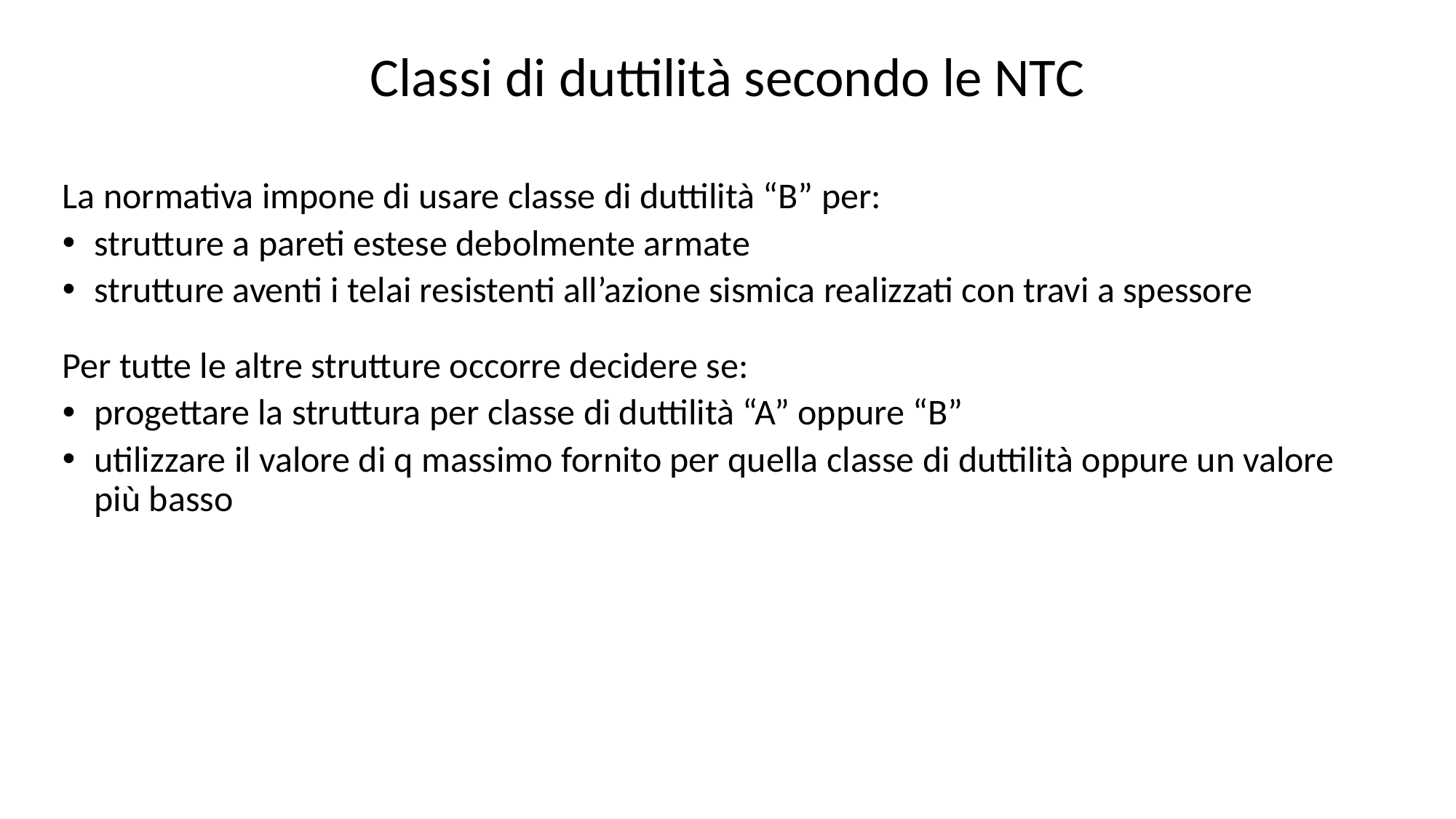

# Classi di duttilità secondo le NTC
La normativa impone di usare classe di duttilità “B” per:
strutture a pareti estese debolmente armate
strutture aventi i telai resistenti all’azione sismica realizzati con travi a spessore
Per tutte le altre strutture occorre decidere se:
progettare la struttura per classe di duttilità “A” oppure “B”
utilizzare il valore di q massimo fornito per quella classe di duttilità oppure un valore più basso